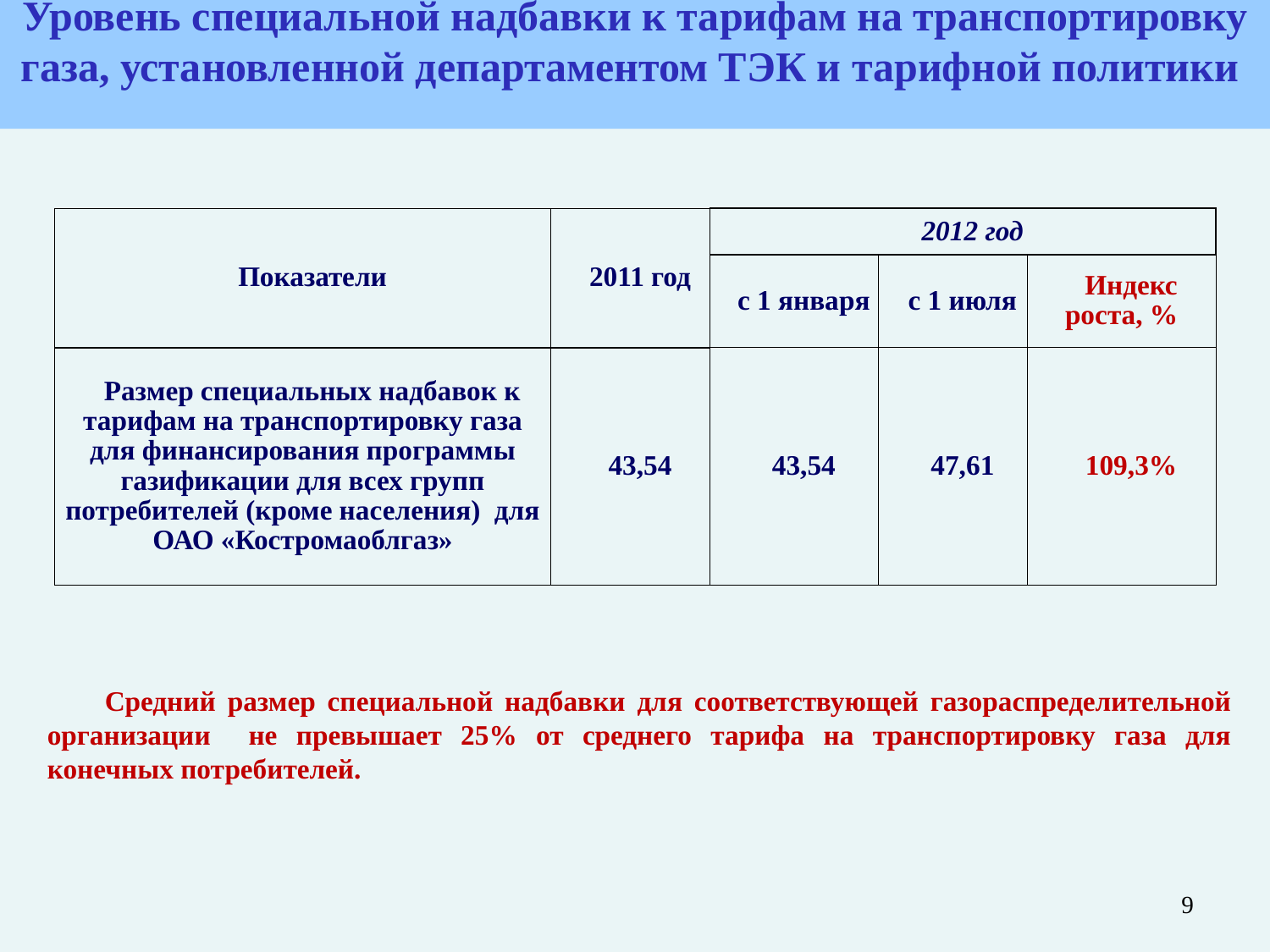

Уровень специальной надбавки к тарифам на транспортировку газа, установленной департаментом ТЭК и тарифной политики
| Показатели | 2011 год | 2012 год |  |  |
| --- | --- | --- | --- | --- |
|  |  | с 1 января | с 1 июля | Индекс роста, % |
| Размер специальных надбавок к тарифам на транспортировку газа для финансирования программы газификации для всех групп потребителей (кроме населения) для ОАО «Костромаоблгаз» | 43,54 | 43,54 | 47,61 | 109,3% |
 Средний размер специальной надбавки для соответствующей газораспределительной организации  не превышает 25% от среднего тарифа на транспортировку газа для конечных потребителей.
9